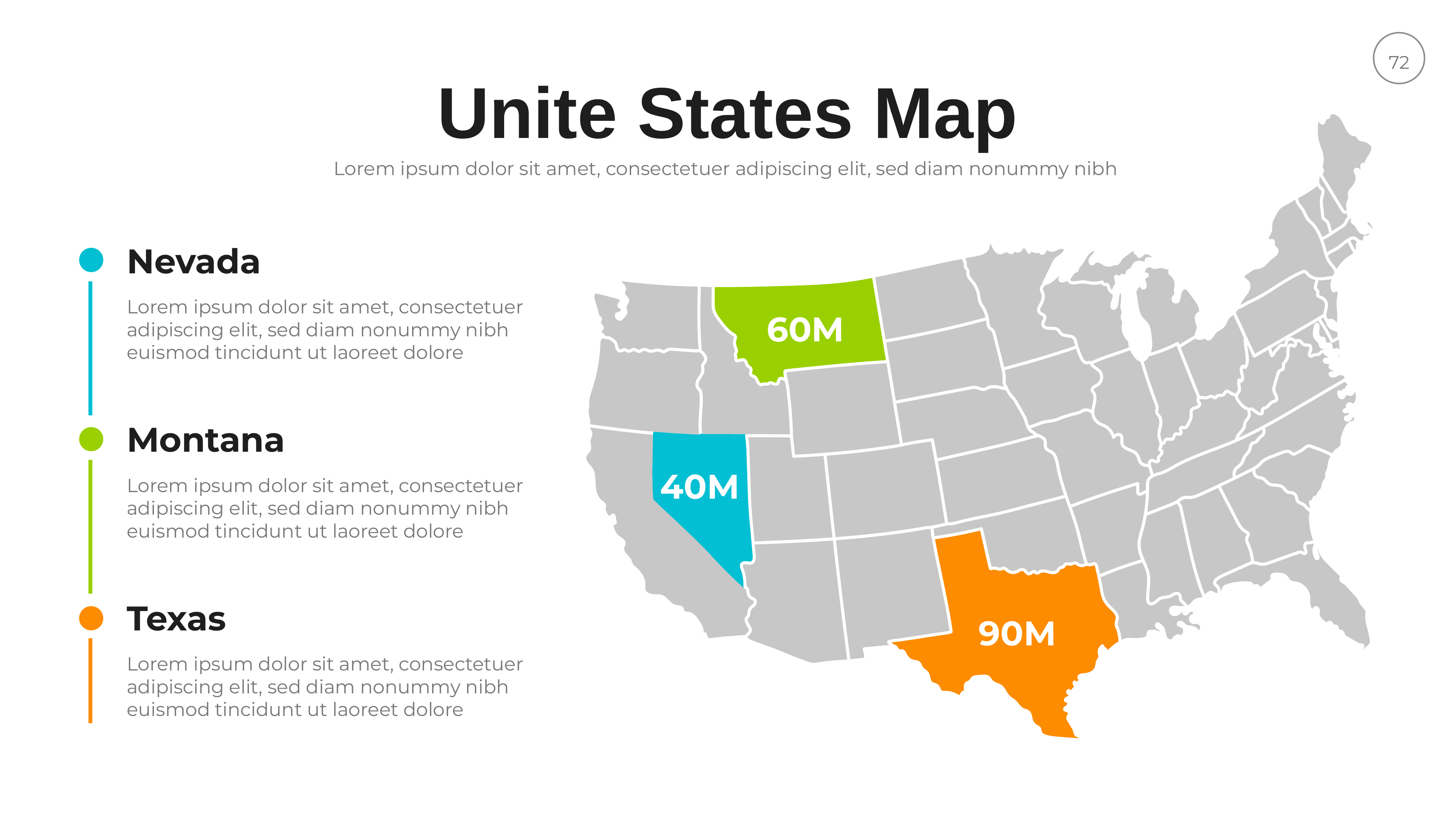

Unite States Map

Lorem ipsum dolor sit amet, consectetuer adipiscing elit, sed diam nonummy nibh

Nevada

Lorem ipsum dolor sit amet, consectetuer adipiscing elit, sed diam nonummy nibh euismod tincidunt ut laoreet dolore
60M

Montana

40M

Lorem ipsum dolor sit amet, consectetuer adipiscing elit, sed diam nonummy nibh euismod tincidunt ut laoreet dolore

Texas

90M

Lorem ipsum dolor sit amet, consectetuer adipiscing elit, sed diam nonummy nibh euismod tincidunt ut laoreet dolore